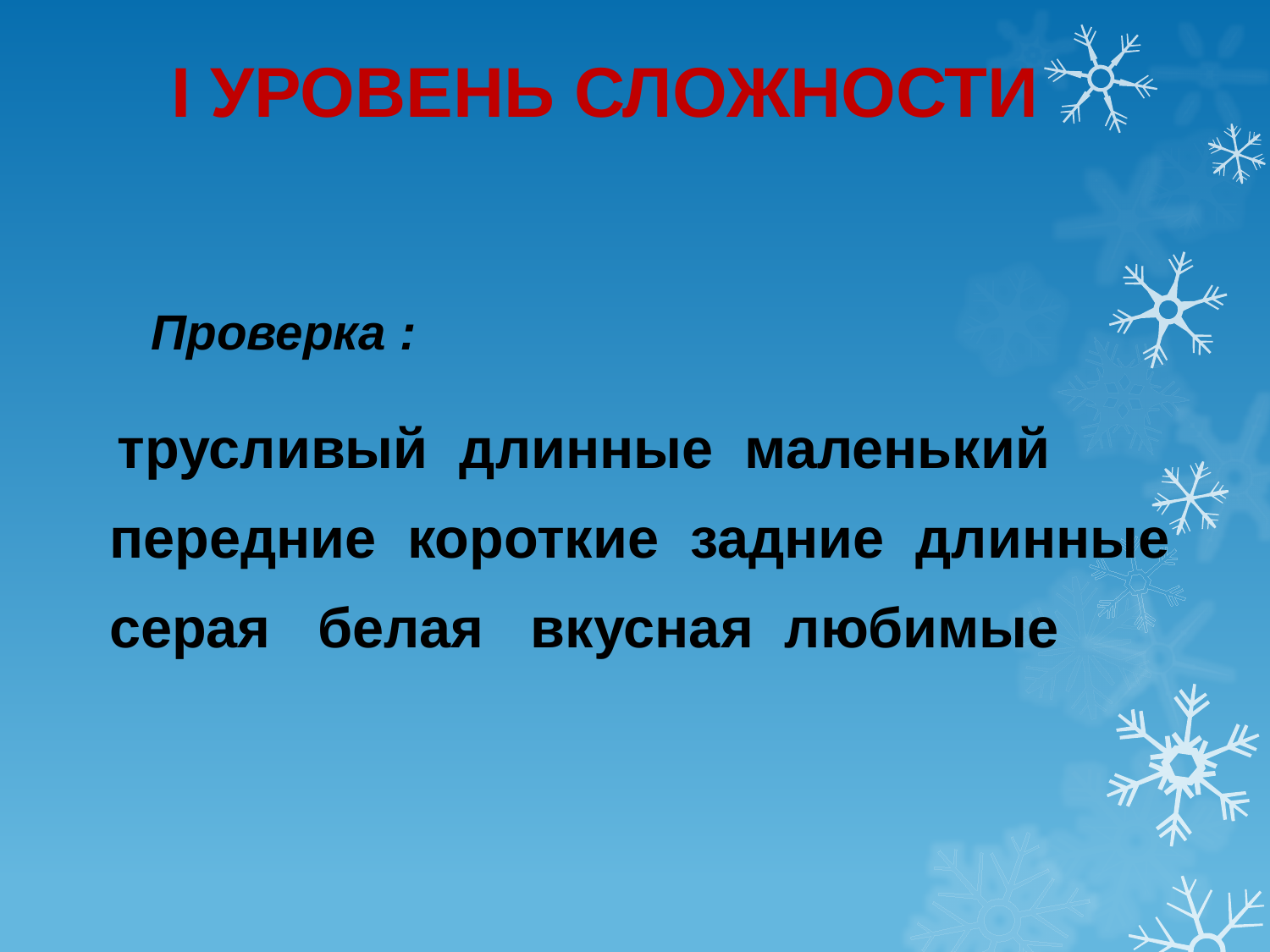

# I УРОВЕНЬ СЛОЖНОСТИ Проверка :
    трусливый  длинные  маленький
   передние  короткие  задние  длинные
   серая   белая   вкусная  любимые